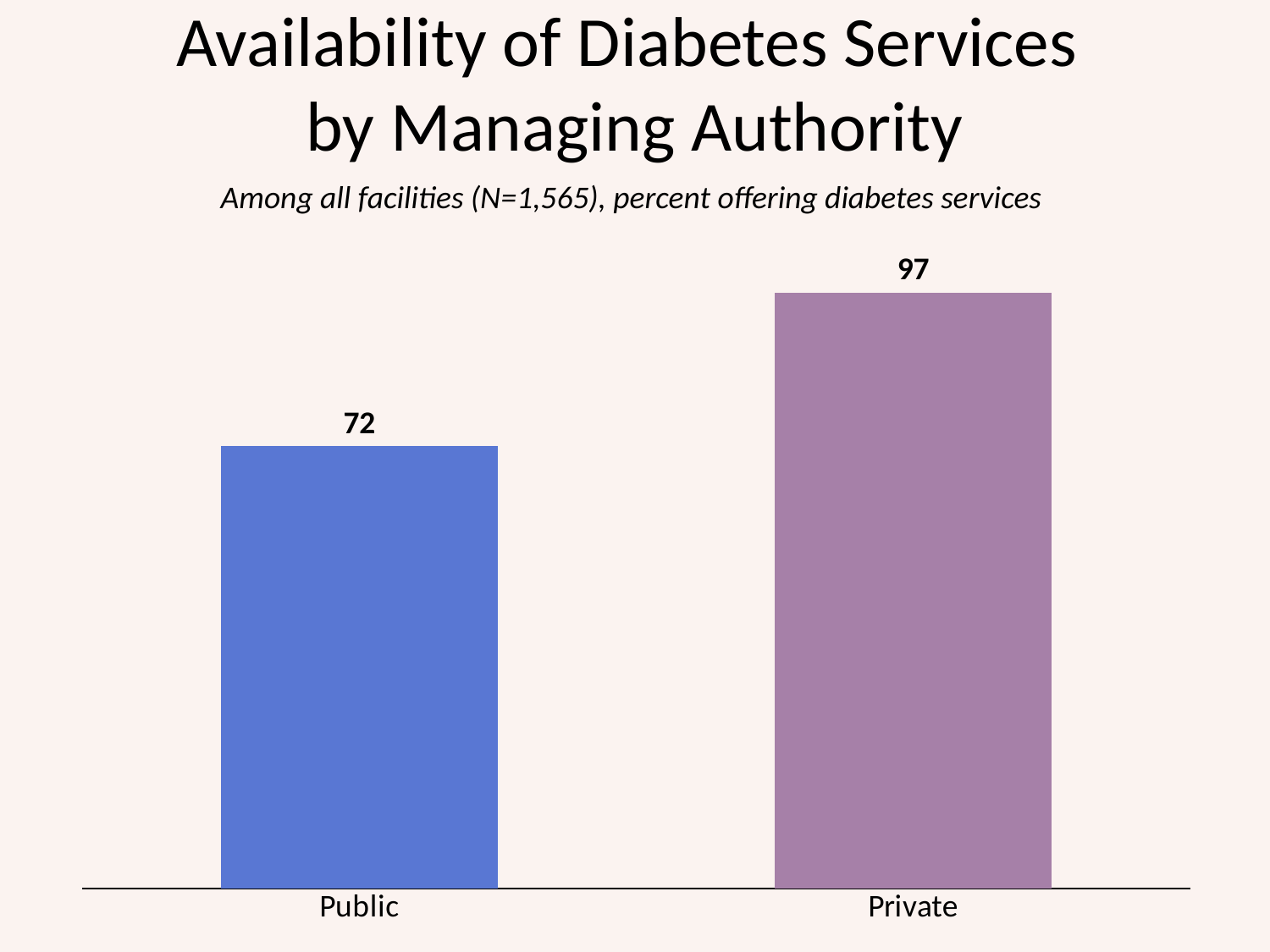

Availability of Diabetes Services
by Managing Authority
Among all facilities (N=1,565), percent offering diabetes services

### Chart

| Category |  |
|---|---|
| Public | 72.0 |
| Private | 97.0 |